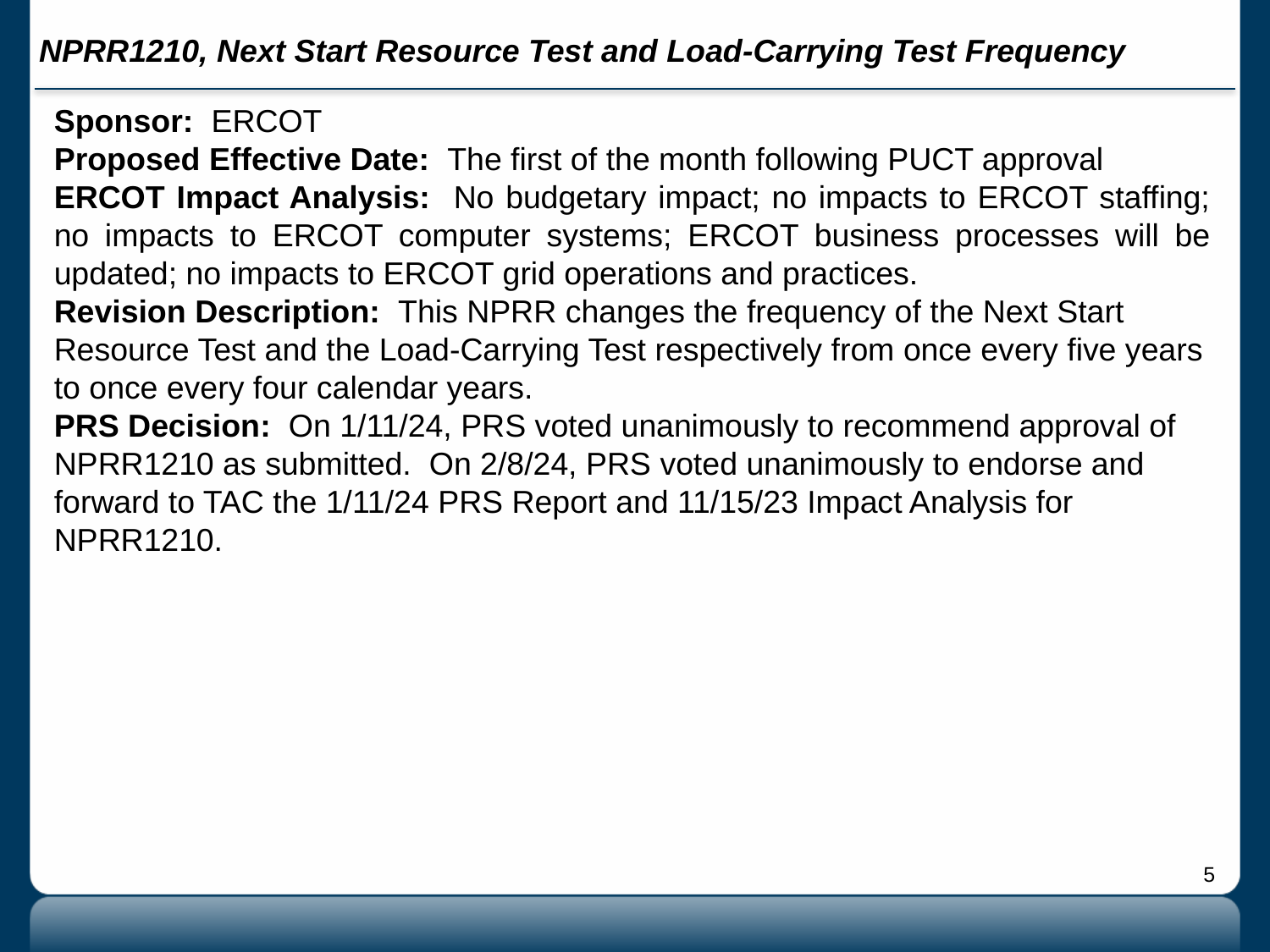

# NPRR1210, Next Start Resource Test and Load-Carrying Test Frequency
Sponsor:  ERCOT
Proposed Effective Date:  The first of the month following PUCT approval
ERCOT Impact Analysis:  No budgetary impact; no impacts to ERCOT staffing; no impacts to ERCOT computer systems; ERCOT business processes will be updated; no impacts to ERCOT grid operations and practices.
Revision Description:  This NPRR changes the frequency of the Next Start Resource Test and the Load-Carrying Test respectively from once every five years to once every four calendar years.
PRS Decision:  On 1/11/24, PRS voted unanimously to recommend approval of NPRR1210 as submitted.  On 2/8/24, PRS voted unanimously to endorse and forward to TAC the 1/11/24 PRS Report and 11/15/23 Impact Analysis for NPRR1210.